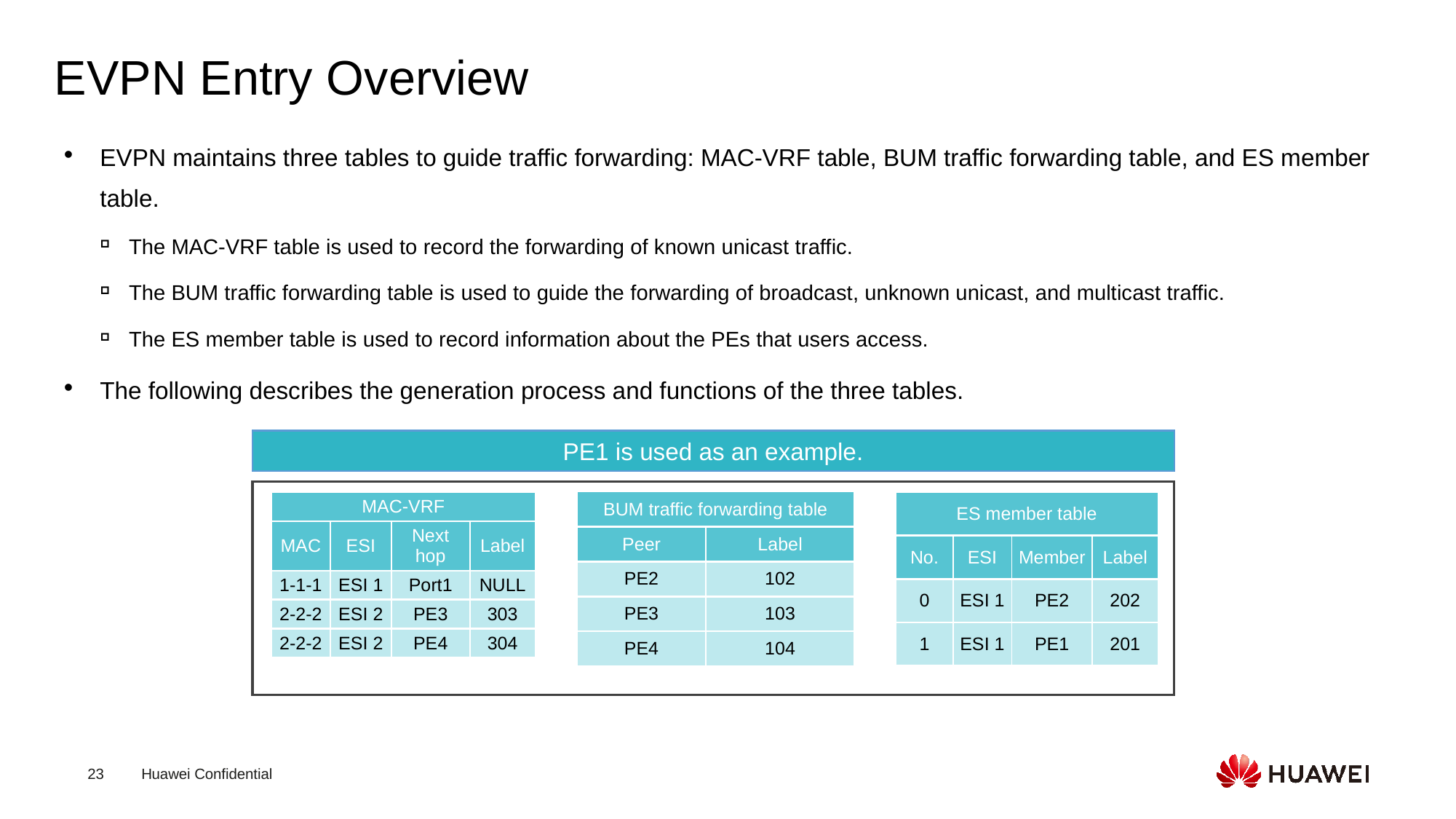

# EVPN Entry Overview
EVPN maintains three tables to guide traffic forwarding: MAC-VRF table, BUM traffic forwarding table, and ES member table.
The MAC-VRF table is used to record the forwarding of known unicast traffic.
The BUM traffic forwarding table is used to guide the forwarding of broadcast, unknown unicast, and multicast traffic.
The ES member table is used to record information about the PEs that users access.
The following describes the generation process and functions of the three tables.

PE1 is used as an example.

| BUM traffic forwarding table |  |
| --- | --- |
| Peer | Label |
| PE2 | 102 |
| PE3 | 103 |
| PE4 | 104 |
| MAC-VRF |  |  |  |
| --- | --- | --- | --- |
| MAC | ESI | Next hop | Label |
| 1-1-1 | ESI 1 | Port1 | NULL |
| 2-2-2 | ESI 2 | PE3 | 303 |
| 2-2-2 | ESI 2 | PE4 | 304 |
| ES member table |  |  |  |
| --- | --- | --- | --- |
| No. | ESI | Member | Label |
| 0 | ESI 1 | PE2 | 202 |
| 1 | ESI 1 | PE1 | 201 |